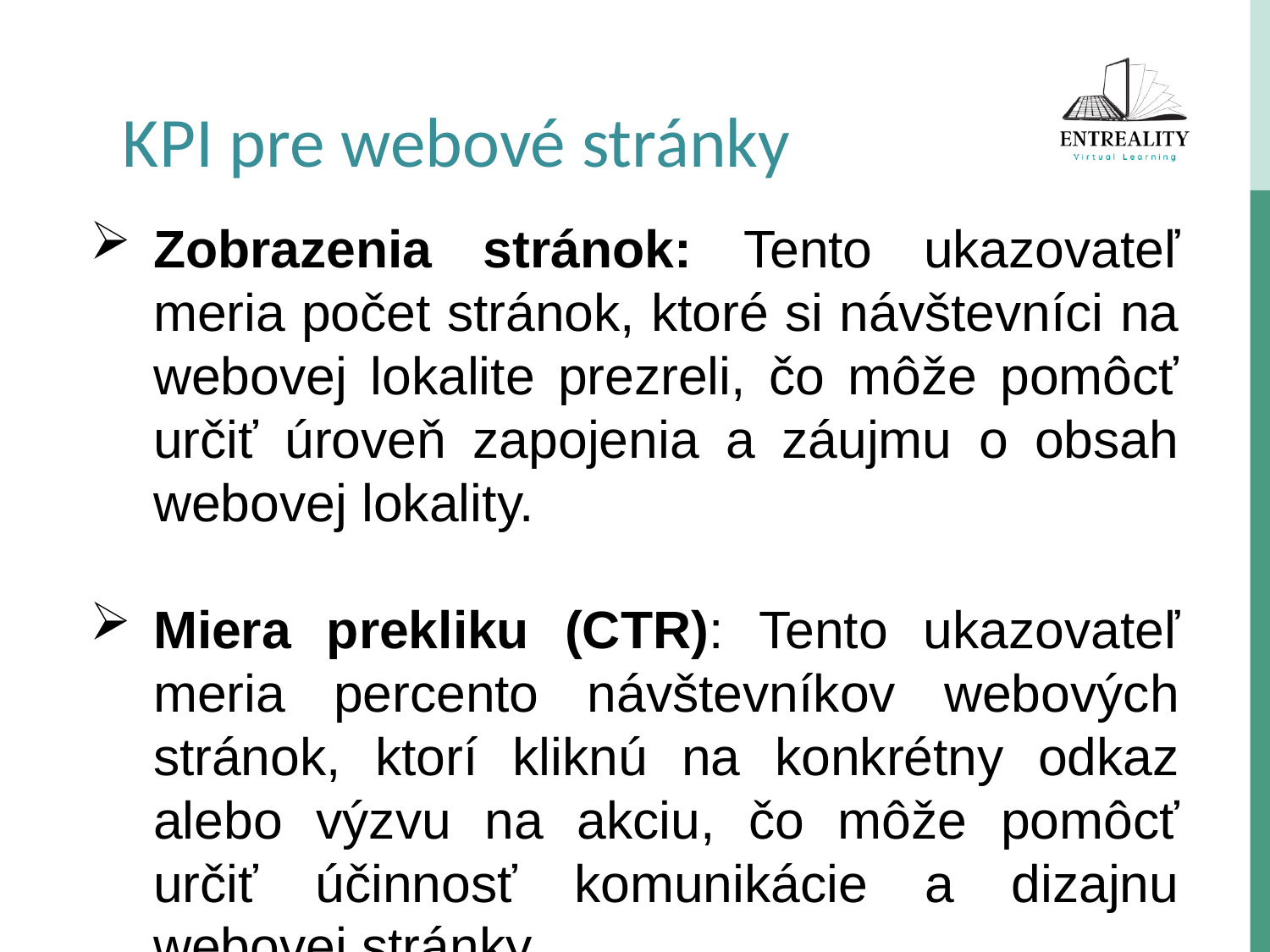

KPI pre webové stránky
Zobrazenia stránok: Tento ukazovateľ meria počet stránok, ktoré si návštevníci na webovej lokalite prezreli, čo môže pomôcť určiť úroveň zapojenia a záujmu o obsah webovej lokality.

Miera prekliku (CTR): Tento ukazovateľ meria percento návštevníkov webových stránok, ktorí kliknú na konkrétny odkaz alebo výzvu na akciu, čo môže pomôcť určiť účinnosť komunikácie a dizajnu webovej stránky.